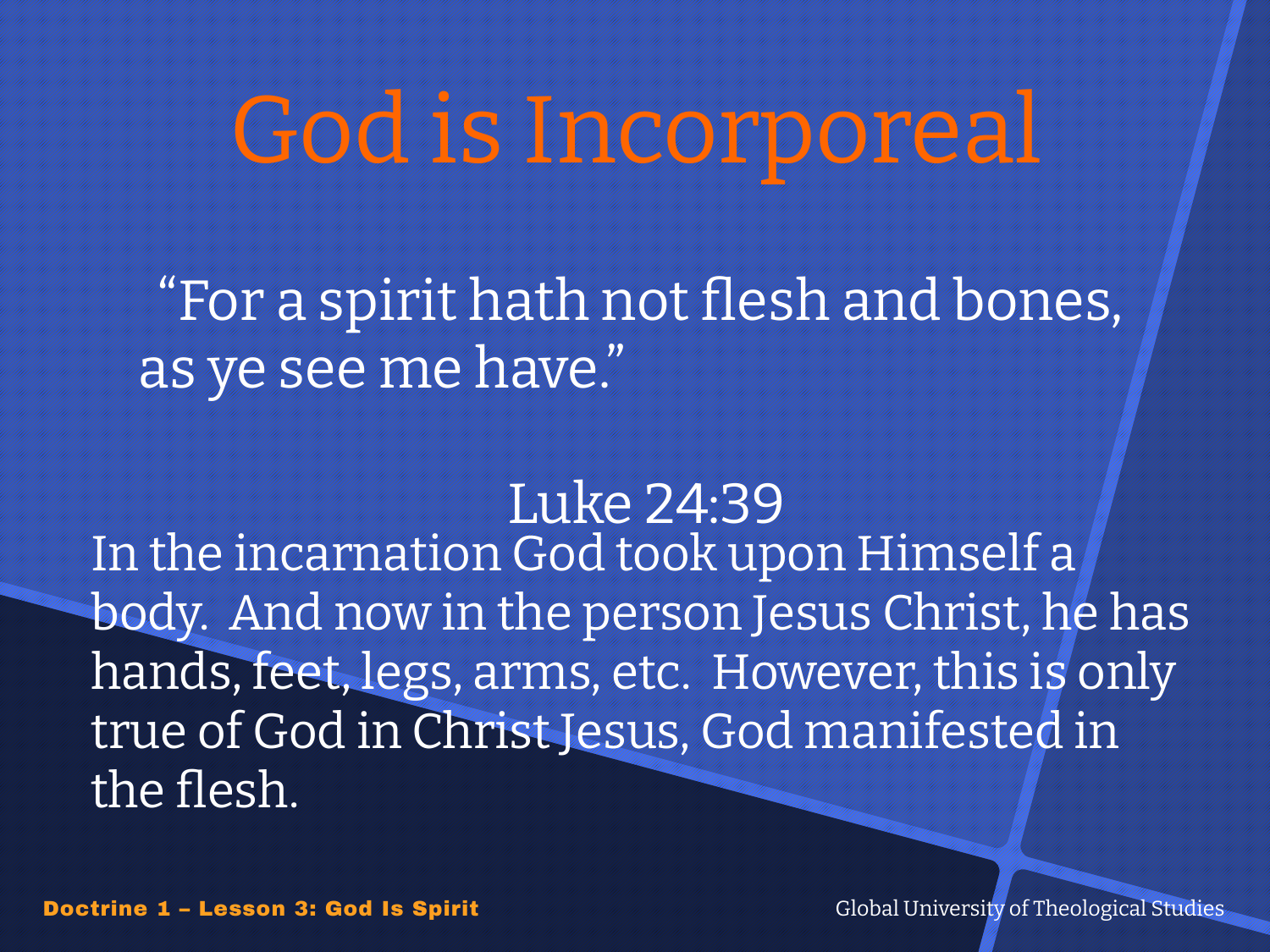

God is Incorporeal
“For a spirit hath not flesh and bones,
as ye see me have.”
Luke 24:39

In the incarnation God took upon Himself a body.  And now in the person Jesus Christ, he has hands, feet, legs, arms, etc.  However, this is only true of God in Christ Jesus, God manifested in the flesh.
Doctrine 1 – Lesson 3: God Is Spirit                                             Global University of Theological Studies